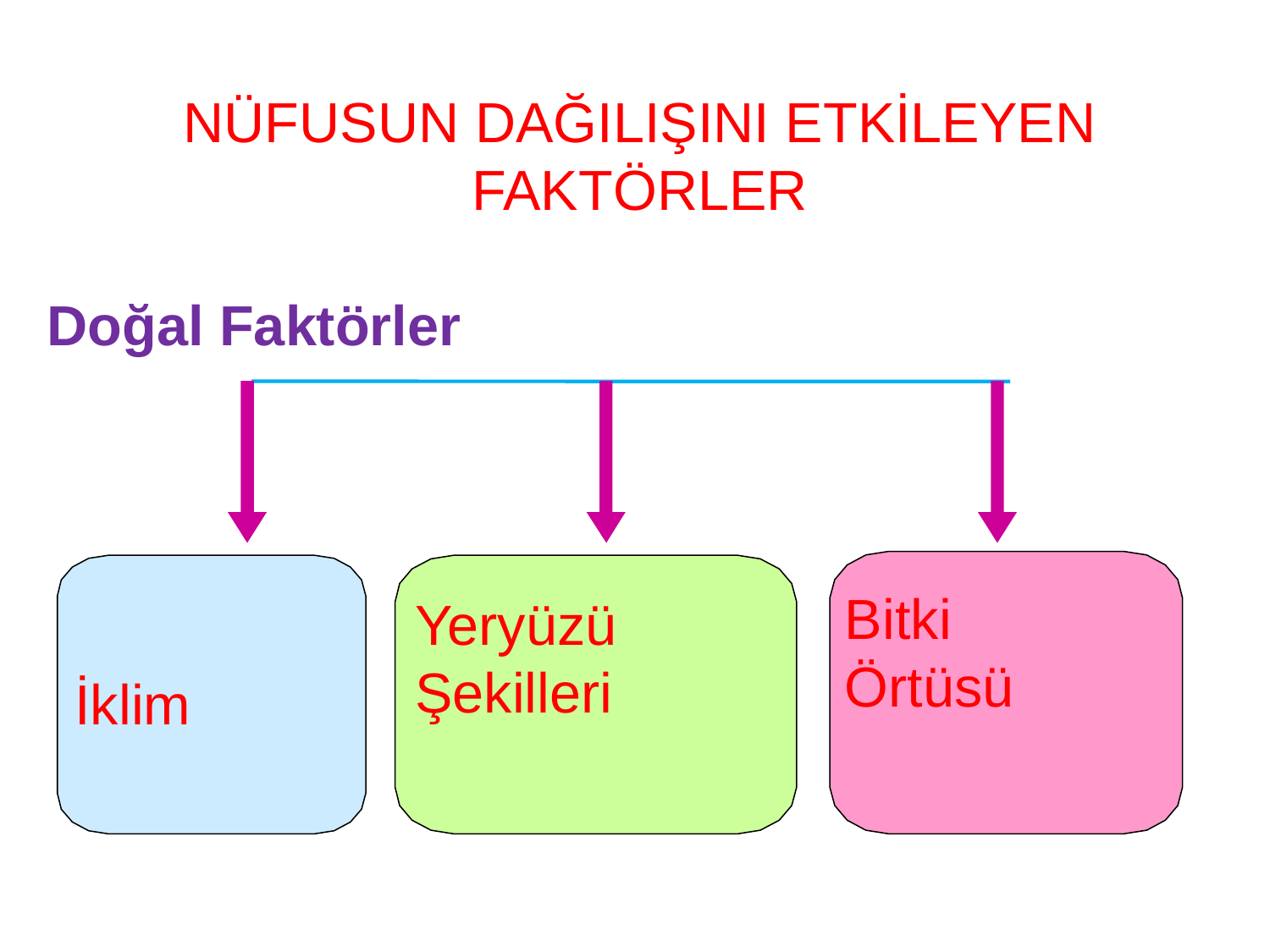

NÜFUSUN DAĞILIŞINI ETKİLEYEN FAKTÖRLER

Doğal Faktörler

Bitki
Örtüsü
Yeryüzü
Şekilleri
İklim